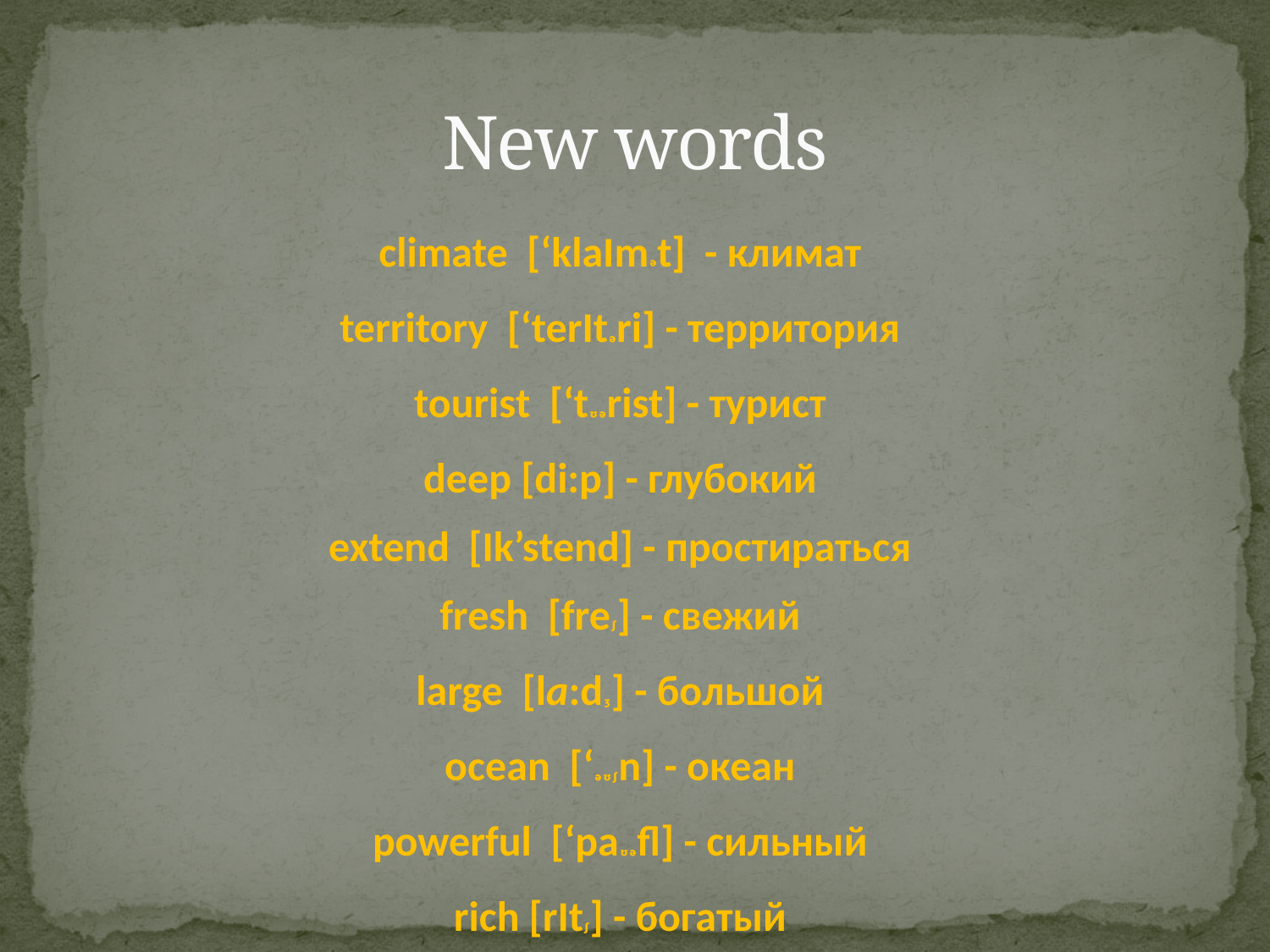

# New words
сlimate  [‘klaImᵊt]  - климат
territory  [‘terItᵊri] - территория
tourist  [‘tᶷᵊrist] - турист
deep [di:p] - глубокий
extend  [Ik’stend] - простираться
fresh  [freᶴ] - свежий
large  [la:dᶾ] - большой
ocean  [‘ᵊᶷᶴn] - океан
powerful  [‘paᶷᵊfl] - сильный
rich [rItᶴ] - богатый